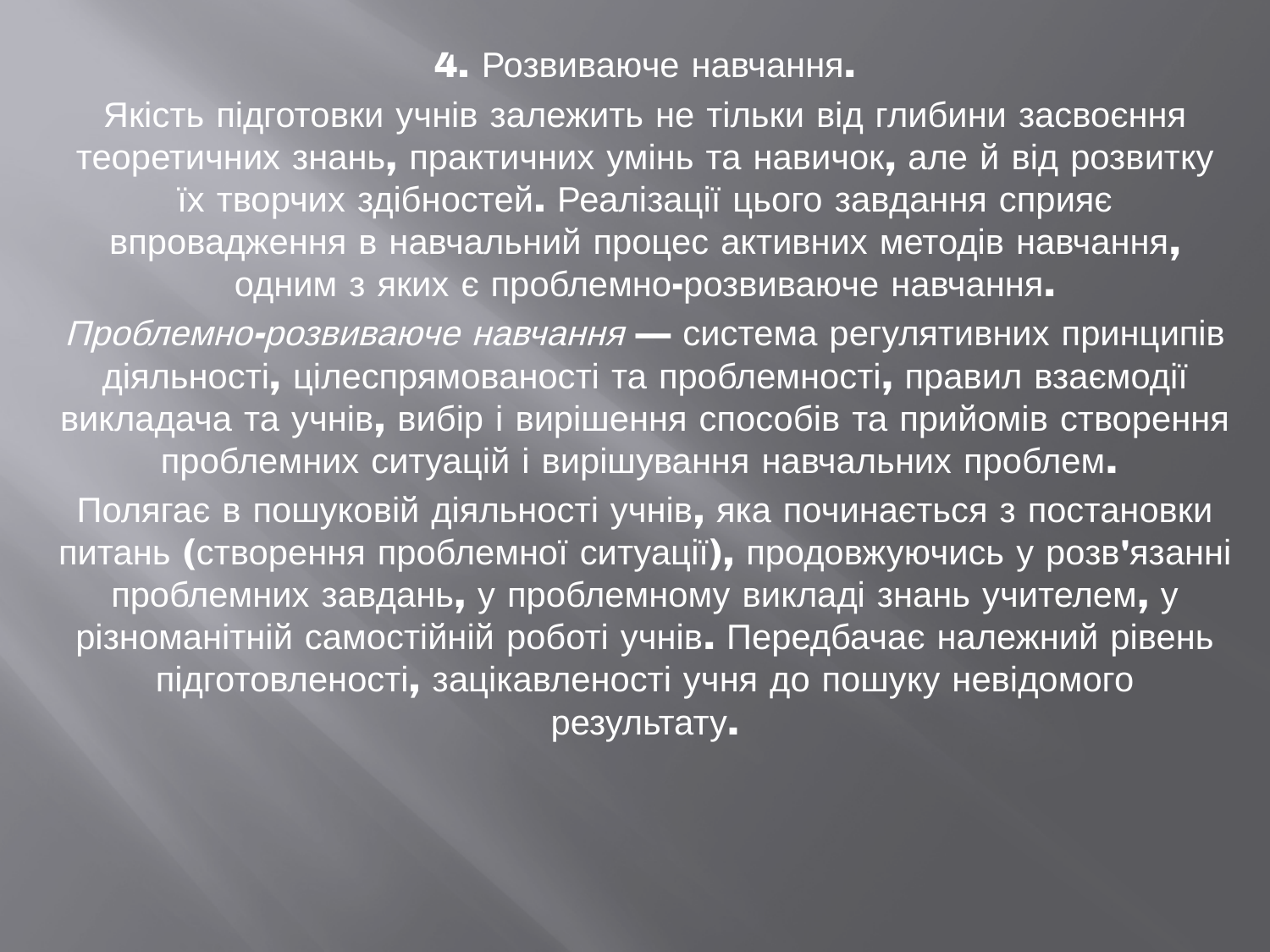

4. Розвиваюче навчання.
Якість підготовки учнів залежить не тільки від глибини засвоєння теоретичних знань, практичних умінь та навичок, але й від розвитку їх творчих здібностей. Реалізації цього завдання сприяє впровадження в навчальний процес активних методів навчання, одним з яких є проблемно-розвиваюче навчання.
Проблемно-розвиваюче навчання — система регулятивних принципів діяльності, цілеспрямованості та проблемності, правил взаємодії викладача та учнів, вибір і вирішення способів та прийомів створення проблемних ситуацій і вирішування навчальних проблем.
Полягає в пошуковій діяльності учнів, яка починається з постановки питань (створення проблемної ситуації), продовжуючись у розв'язанні проблемних завдань, у проблемному викладі знань учителем, у різноманітній самостійній роботі учнів. Передбачає належний рівень підготовленості, зацікавленості учня до пошуку невідомого результату.